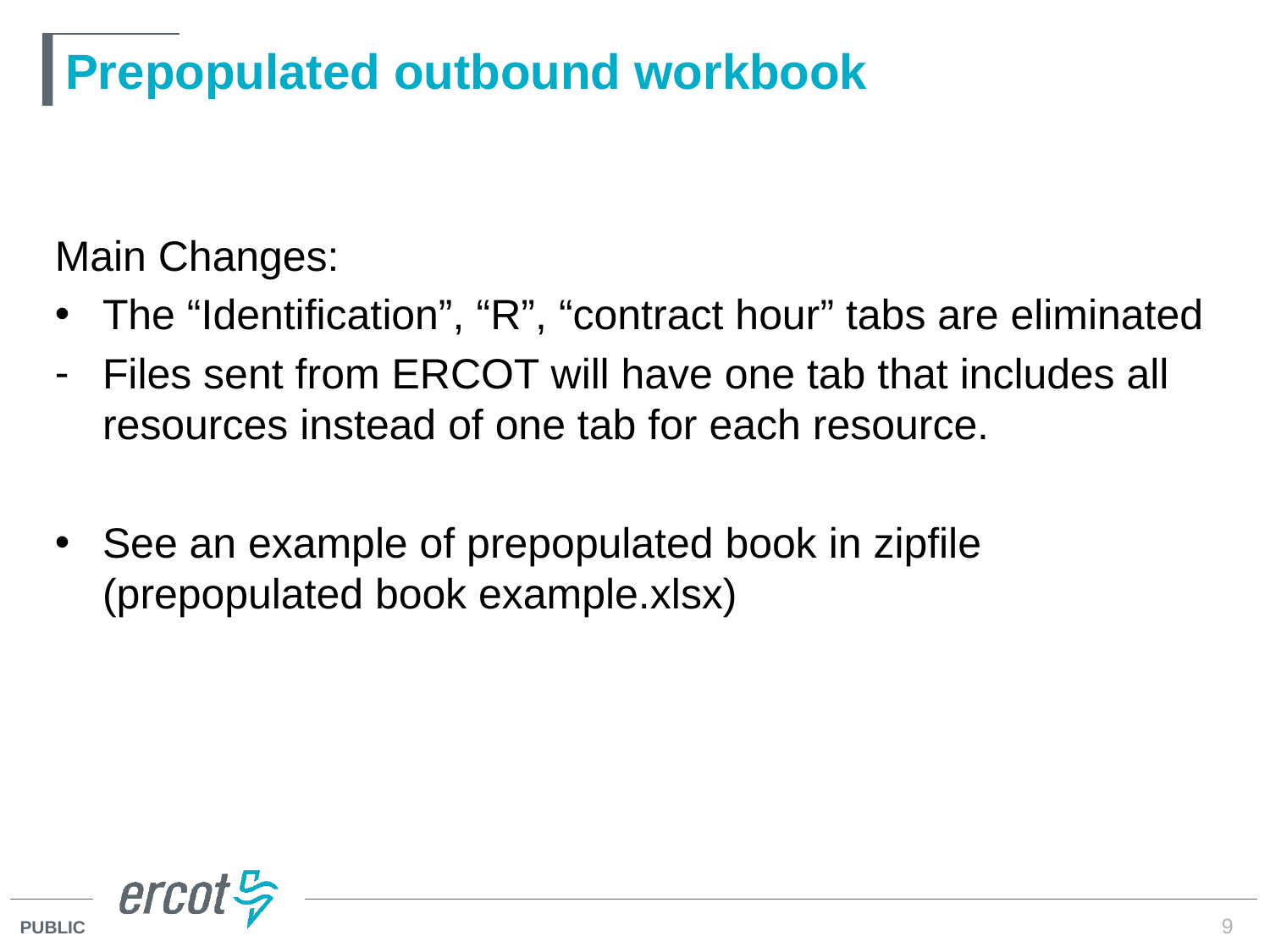

# Prepopulated outbound workbook
Main Changes:
The “Identification”, “R”, “contract hour” tabs are eliminated
Files sent from ERCOT will have one tab that includes all resources instead of one tab for each resource.

See an example of prepopulated book in zipfile (prepopulated book example.xlsx)

9